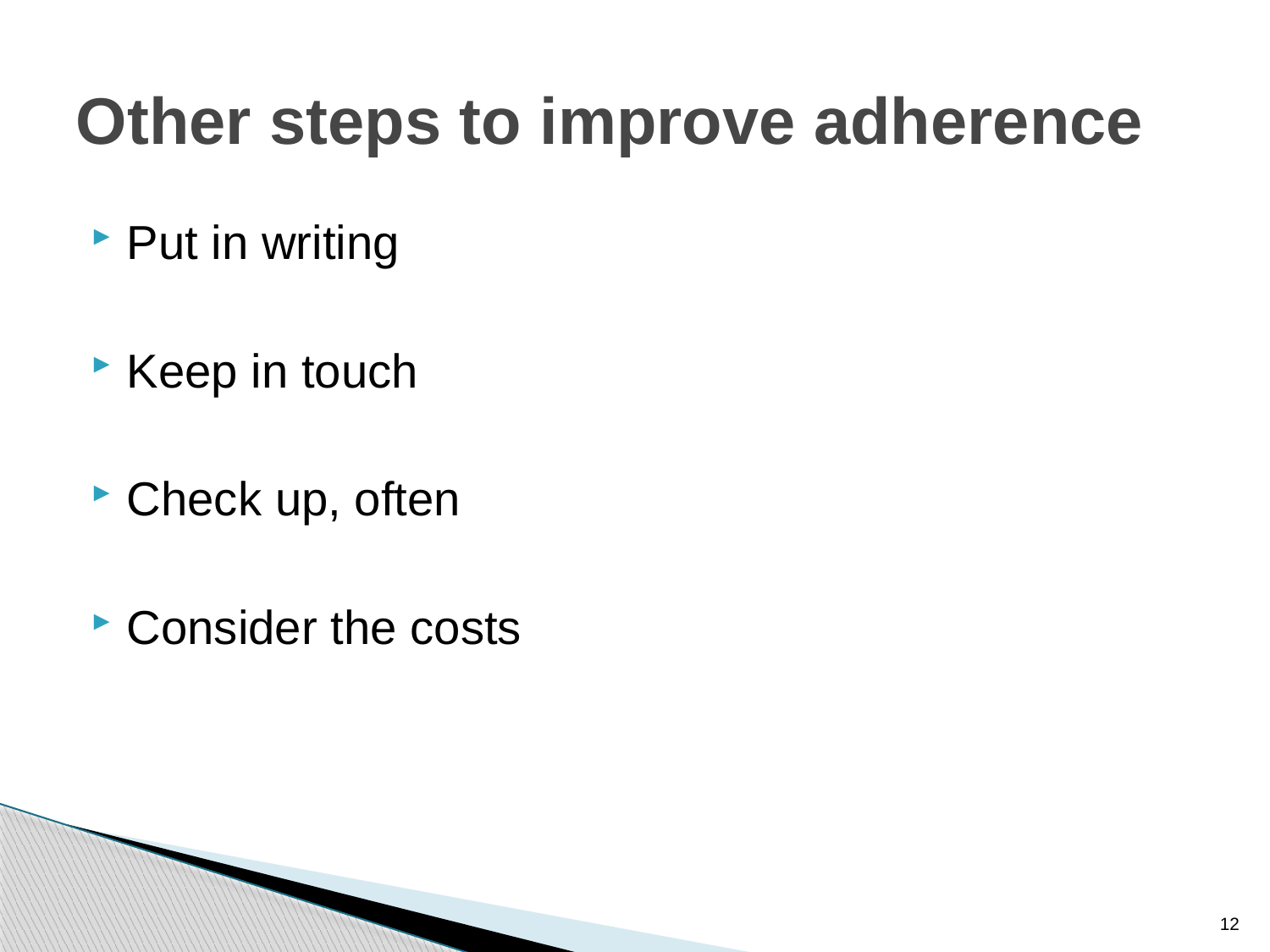

# Other steps to improve adherence
Put in writing

Keep in touch

Check up, often

Consider the costs

12